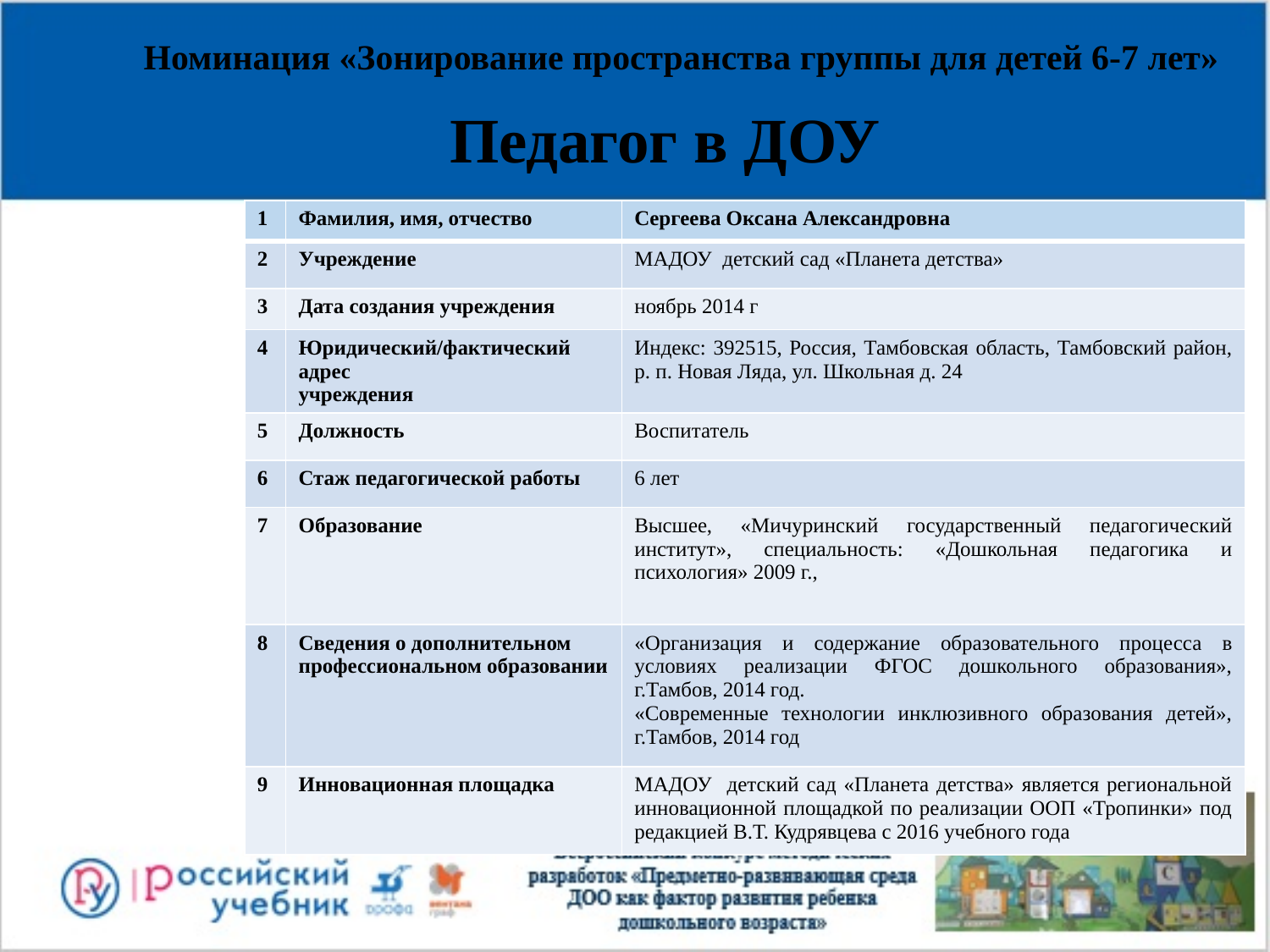

Номинация «Зонирование пространства группы для детей 6-7 лет»
# Педагог в ДОУ
| 1 | Фамилия, имя, отчество | Сергеева Оксана Александровна |
| --- | --- | --- |
| 2 | Учреждение | МАДОУ детский сад «Планета детства» |
| 3 | Дата создания учреждения | ноябрь 2014 г |
| 4 | Юридический/фактический адрес учреждения | Индекс: 392515, Россия, Тамбовская область, Тамбовский район, р. п. Новая Ляда, ул. Школьная д. 24 |
| 5 | Должность | Воспитатель |
| 6 | Стаж педагогической работы | 6 лет |
| 7 | Образование | Высшее, «Мичуринский государственный педагогический институт», специальность: «Дошкольная педагогика и психология» 2009 г., |
| 8 | Сведения о дополнительном профессиональном образовании | «Организация и содержание образовательного процесса в условиях реализации ФГОС дошкольного образования», г.Тамбов, 2014 год. «Современные технологии инклюзивного образования детей», г.Тамбов, 2014 год |
| 9 | Инновационная площадка | МАДОУ детский сад «Планета детства» является региональной инновационной площадкой по реализации ООП «Тропинки» под редакцией В.Т. Кудрявцева с 2016 учебного года |